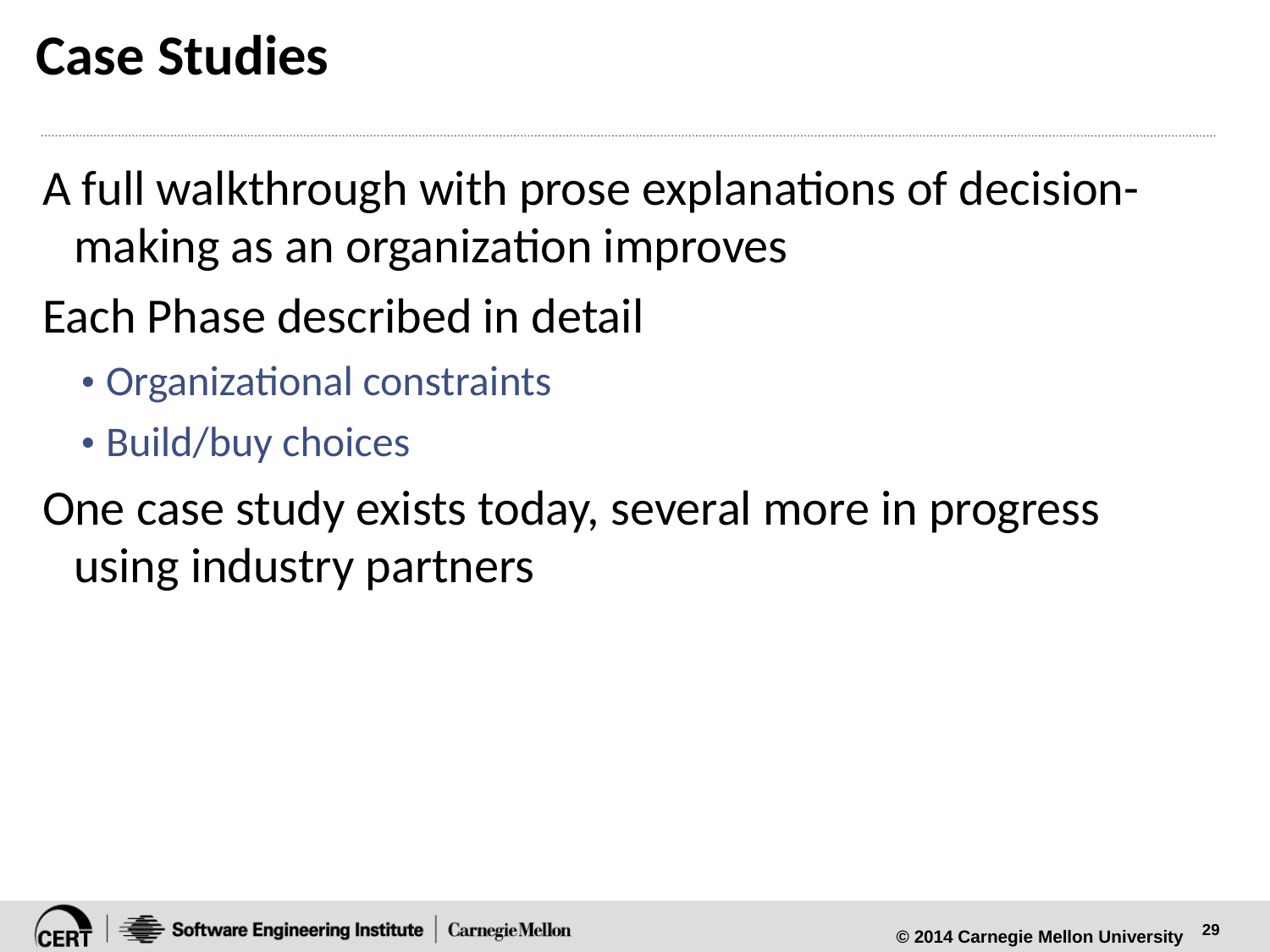

# Case Studies
A full walkthrough with prose explanations of decision-making as an organization improves
Each Phase described in detail
Organizational constraints
Build/buy choices
One case study exists today, several more in progress using industry partners